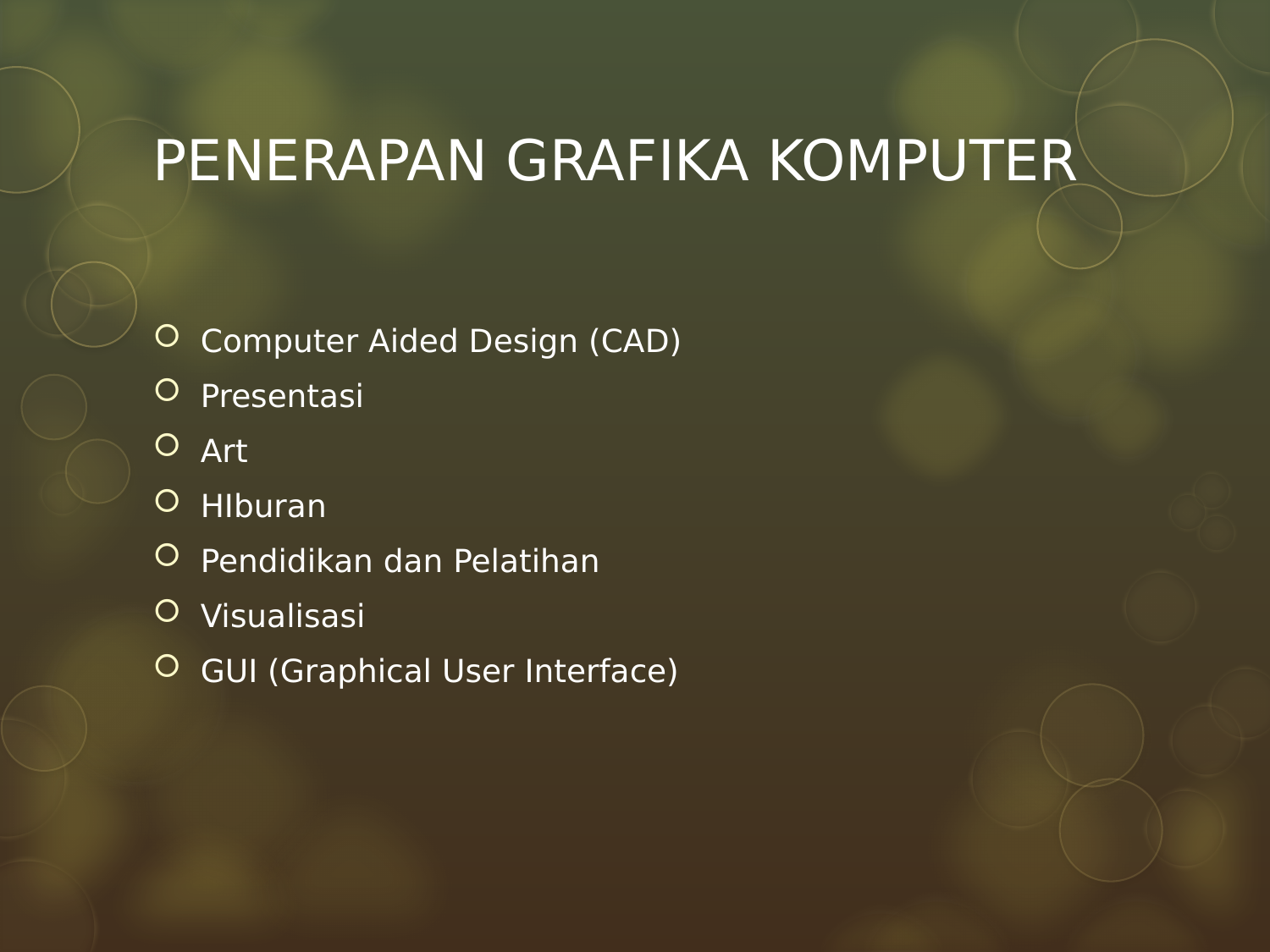

# PENERAPAN GRAFIKA KOMPUTER
Computer Aided Design (CAD)
Presentasi
Art
HIburan
Pendidikan dan Pelatihan
Visualisasi
GUI (Graphical User Interface)